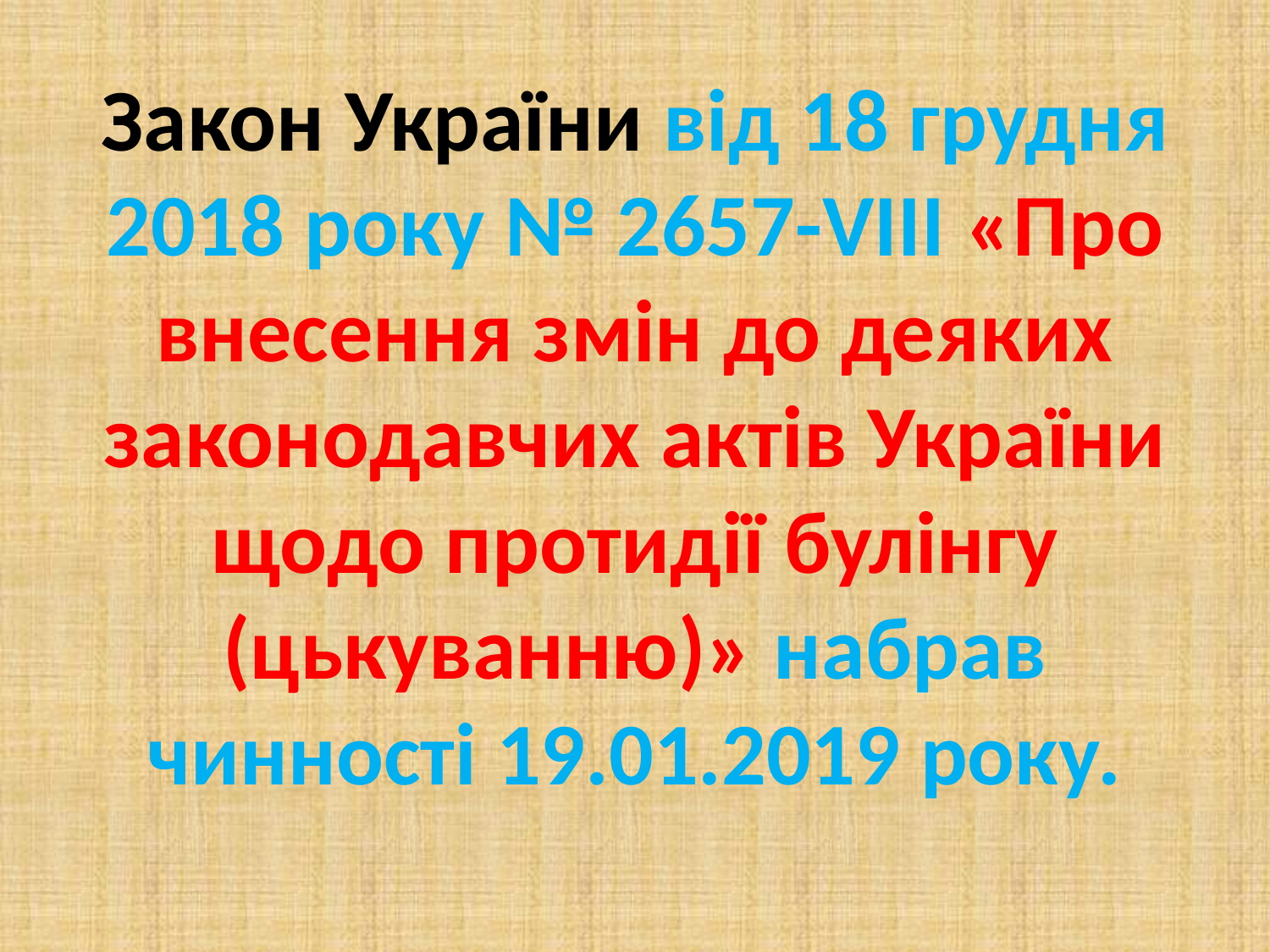

Закон України від 18 грудня 2018 року № 2657-VIII «Про внесення змін до деяких законодавчих актів України щодо протидії булінгу (цькуванню)» набрав чинності 19.01.2019 року.